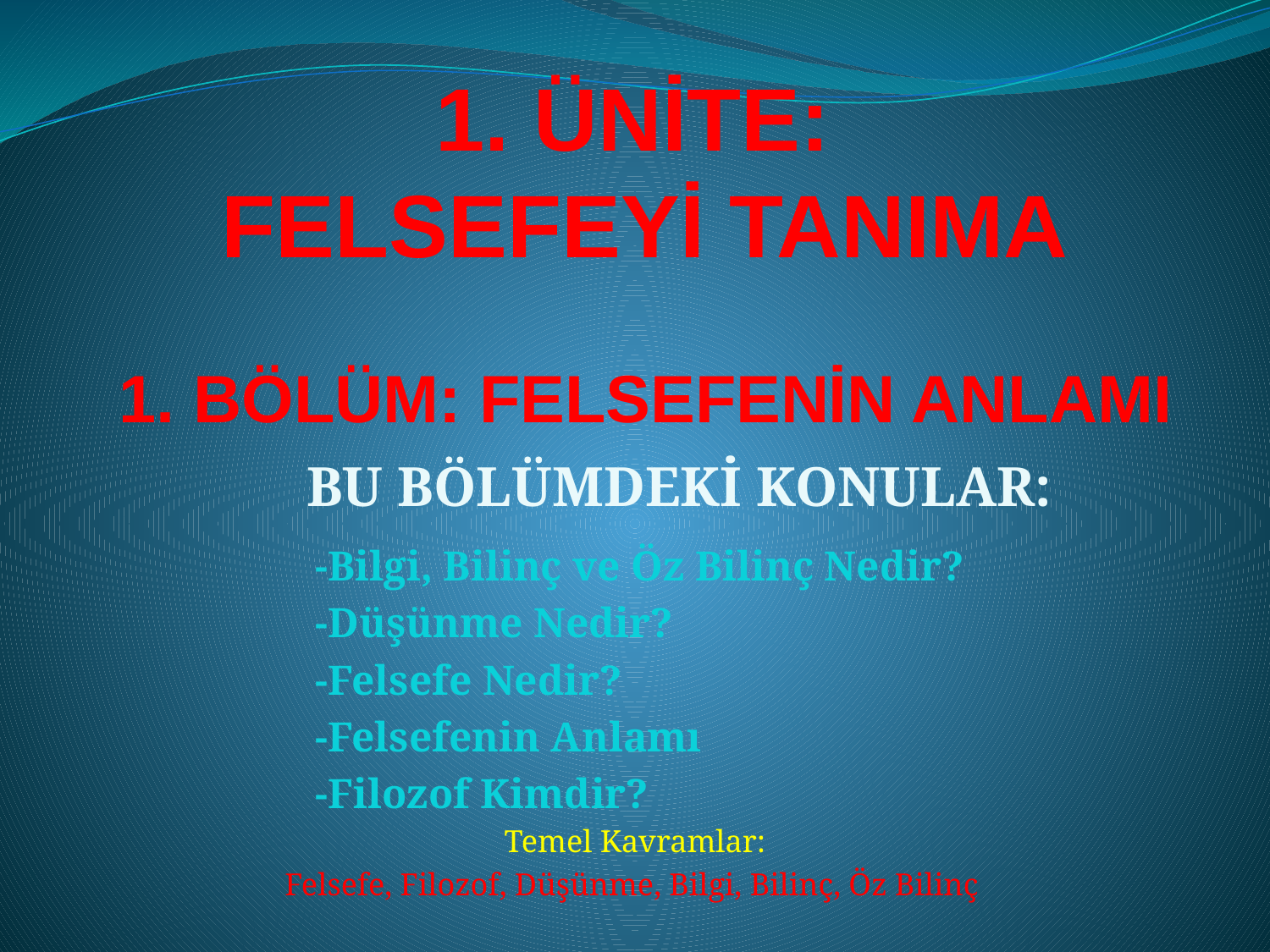

# 1. ÜNİTE: FELSEFEYİ TANIMA 1. BÖLÜM: FELSEFENİN ANLAMI
  BU BÖLÜMDEKİ KONULAR:

	-Bilgi, Bilinç ve Öz Bilinç Nedir?
	-Düşünme Nedir?
	-Felsefe Nedir?
	-Felsefenin Anlamı
	-Filozof Kimdir?
                            Temel Kavramlar:
Felsefe, Filozof, Düşünme, Bilgi, Bilinç, Öz Bilinç